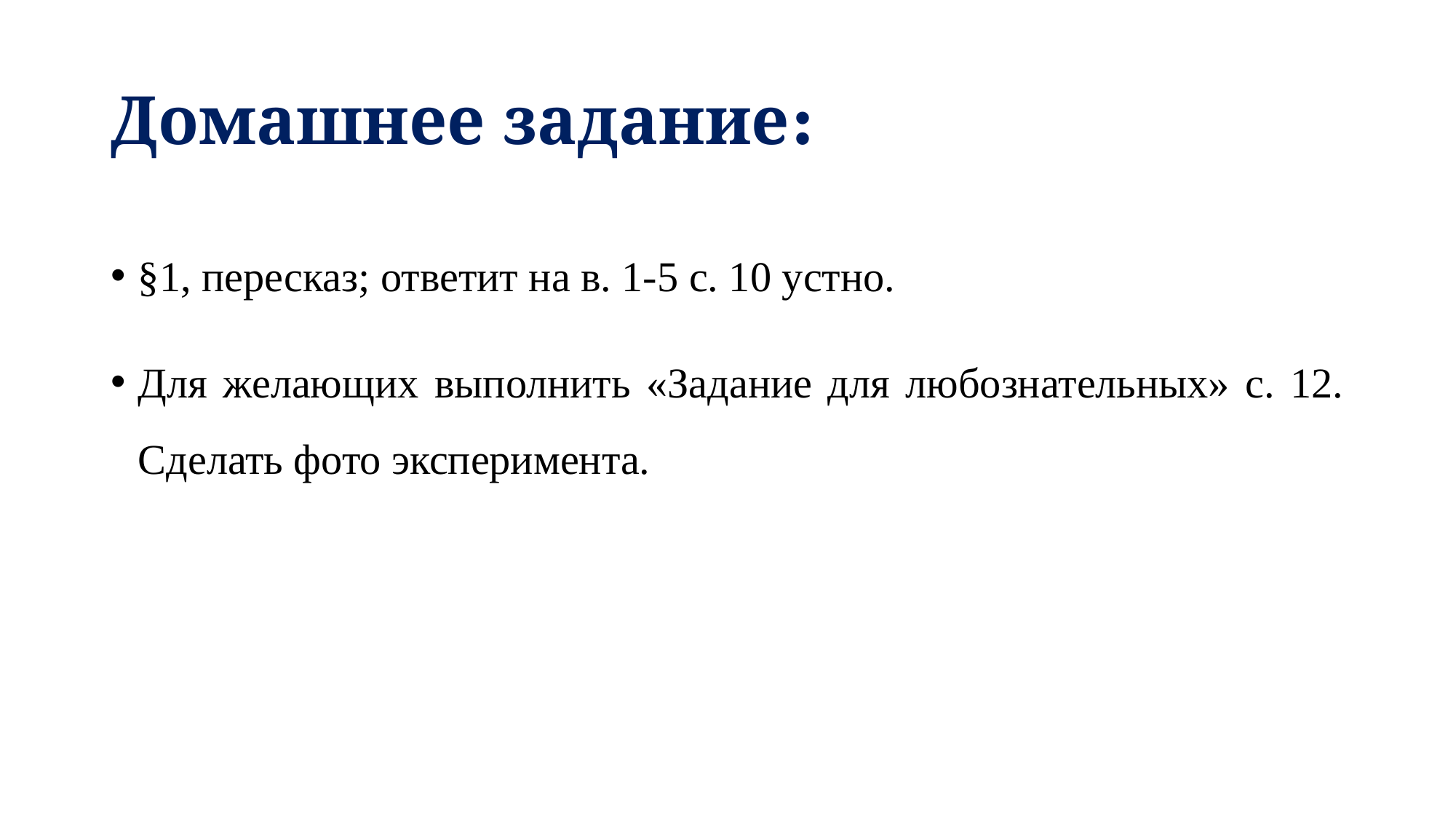

# Домашнее задание:
§1, пересказ; ответит на в. 1-5 с. 10 устно.
Для желающих выполнить «Задание для любознательных» с. 12. Сделать фото эксперимента.